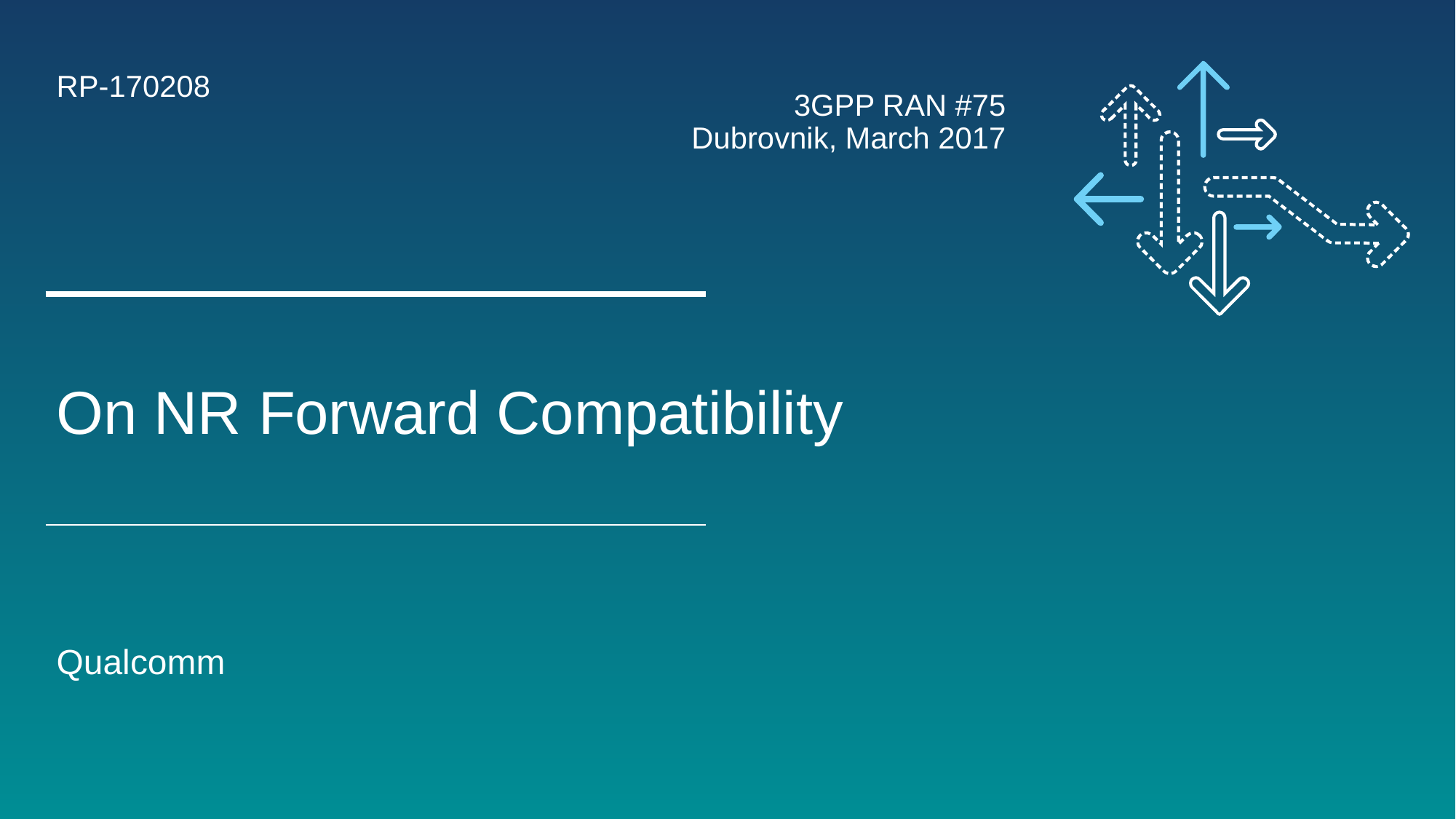

RP-170208
3GPP RAN #75
Dubrovnik, March 2017
On NR Forward Compatibility
Qualcomm